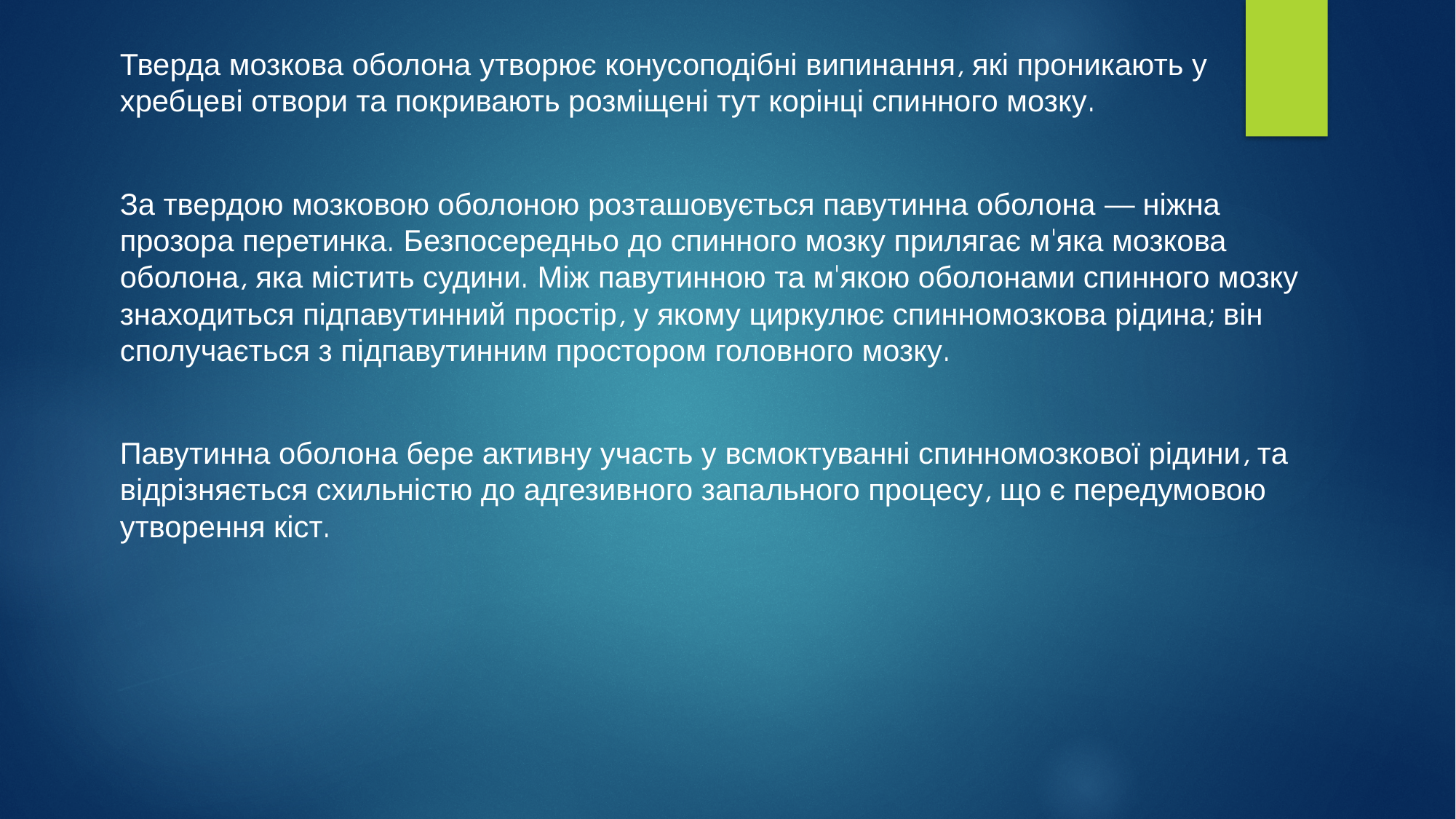

Тверда мозкова оболона утворює конусоподібні випинання, які проникають у хребцеві отвори та покривають розміщені тут корінці спинного мозку.

За твердою мозковою оболоною розташовується павутинна оболона — ніжна прозора перетинка. Безпосередньо до спинного мозку прилягає м'яка мозкова оболона, яка містить судини. Між павутинною та м'якою оболонами спинного мозку знаходиться підпавутинний простір, у якому циркулює спинномозкова рідина; він сполучається з підпавутинним простором головного мозку.

Павутинна оболона бере активну участь у всмоктуванні спинномозкової рідини, та відрізняється схильністю до адгезивного запального процесу, що є передумовою утворення кіст.